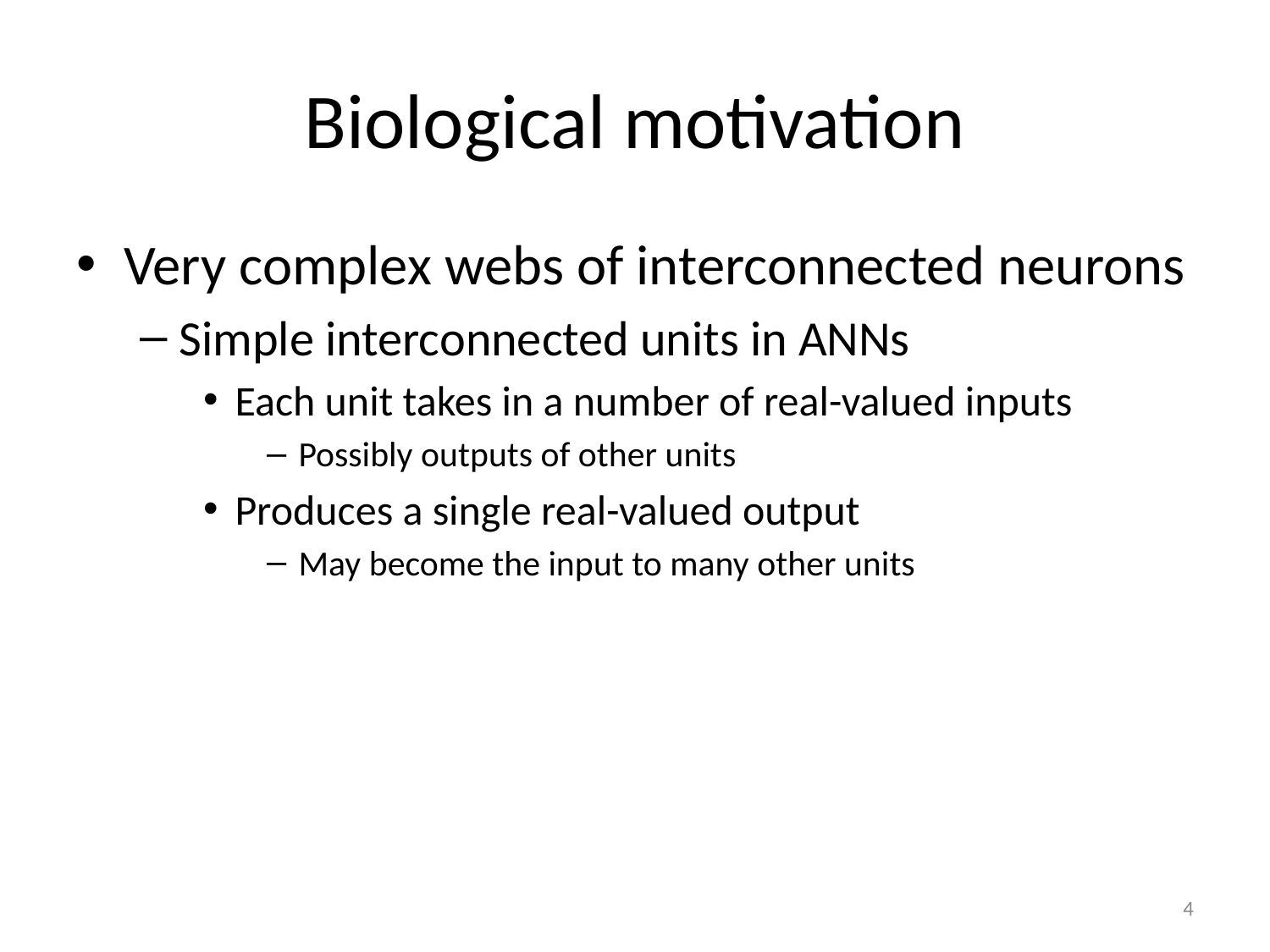

# Biological motivation
Very complex webs of interconnected neurons
Simple interconnected units in ANNs
Each unit takes in a number of real-valued inputs
Possibly outputs of other units
Produces a single real-valued output
May become the input to many other units
4